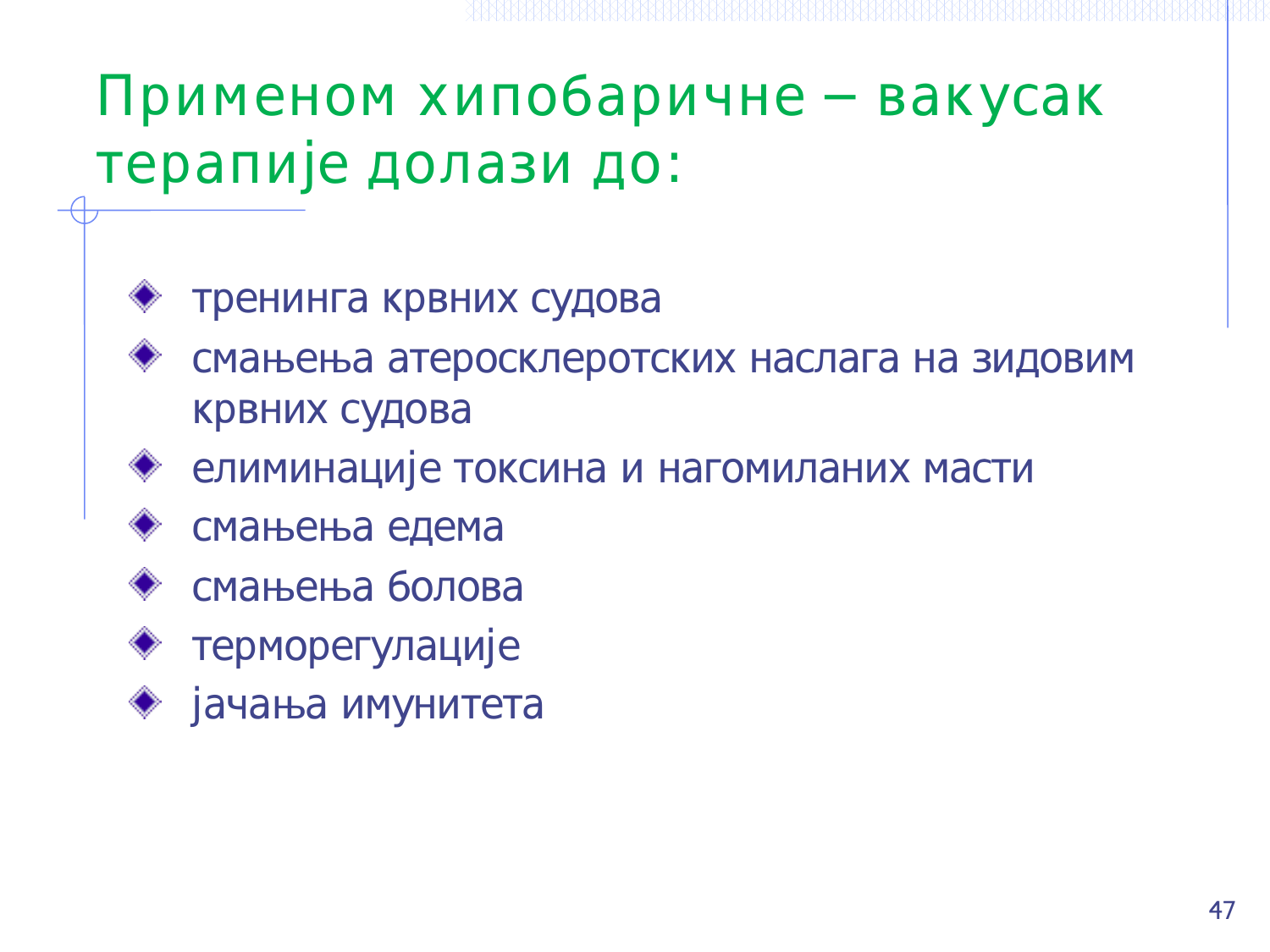

# Применом хипобаричне – вакусак терапије долази до:
тренинга крвних судова
смањења атеросклеротских наслага на зидовим  крвних судова
елиминације токсина и нагомиланих масти
смањења едема
смањења болова
терморегулације
јачања имунитета
47